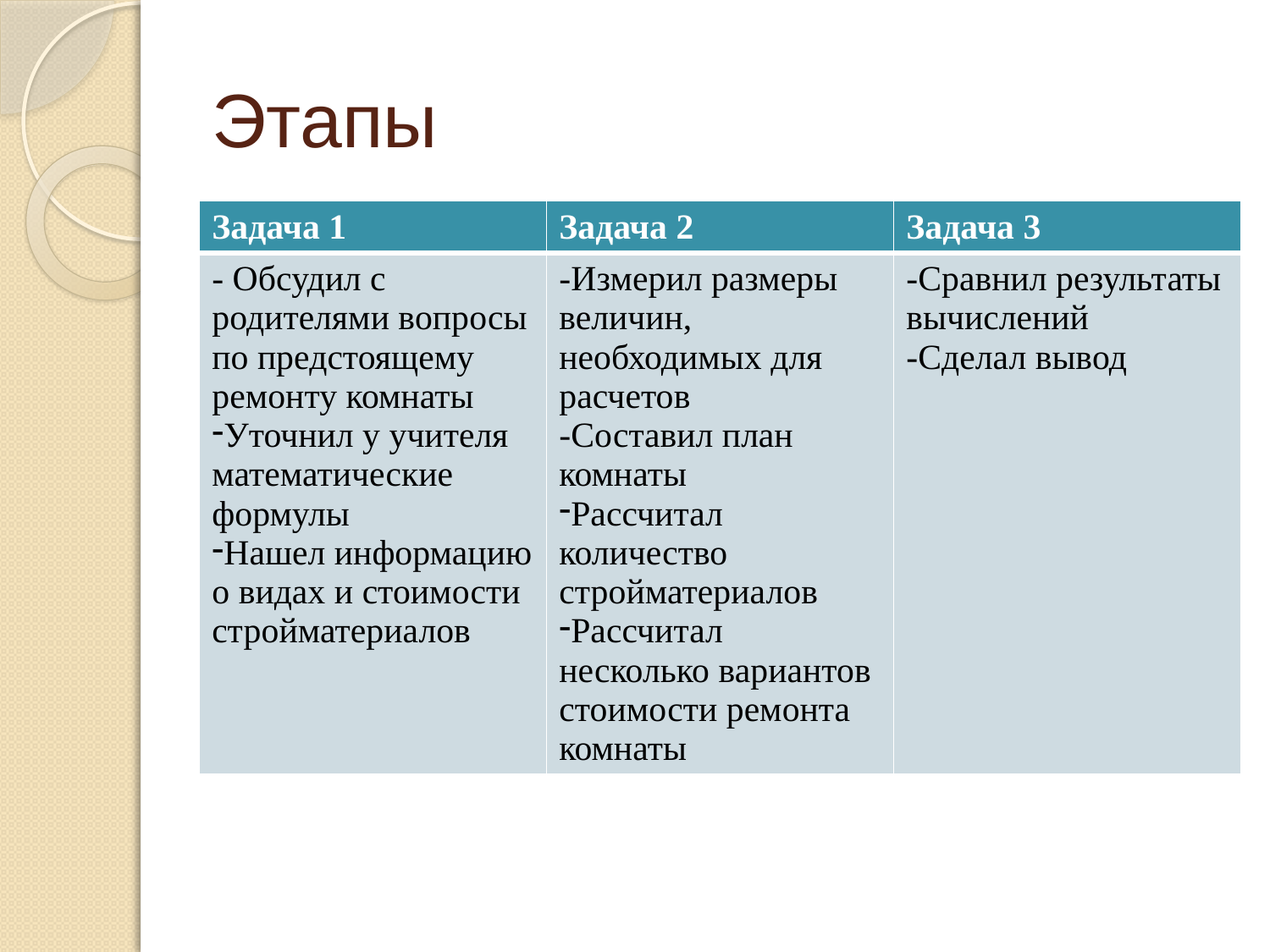

# Этапы
| Задача 1 | Задача 2 | Задача 3 |
| --- | --- | --- |
| - Обсудил с родителями вопросы по предстоящему ремонту комнаты Уточнил у учителя математические формулы Нашел информацию о видах и стоимости стройматериалов | -Измерил размеры величин, необходимых для расчетов -Составил план комнаты Рассчитал количество стройматериалов Рассчитал несколько вариантов стоимости ремонта комнаты | -Сравнил результаты вычислений -Сделал вывод |